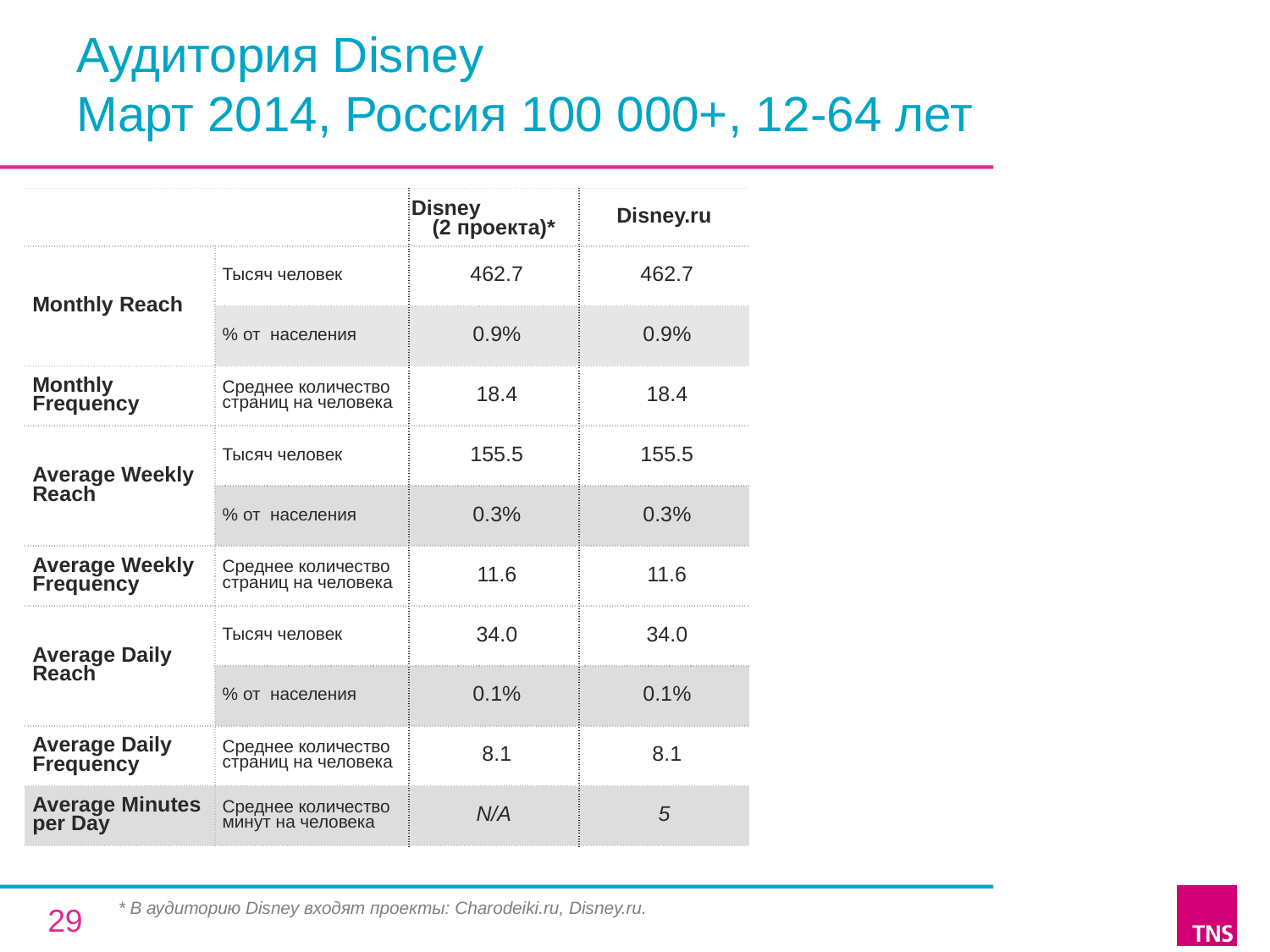

# Аудитория Disney Март 2014, Россия 100 000+, 12-64 лет
|  |  | Disney (2 проекта)\* | Disney.ru |
| --- | --- | --- | --- |
| Monthly Reach | Тысяч человек | 462.7 | 462.7 |
|  | % от населения | 0.9% | 0.9% |
| Monthly Frequency | Среднее количество страниц на человека | 18.4 | 18.4 |
| Average Weekly Reach | Тысяч человек | 155.5 | 155.5 |
|  | % от населения | 0.3% | 0.3% |
| Average Weekly Frequency | Среднее количество страниц на человека | 11.6 | 11.6 |
| Average Daily Reach | Тысяч человек | 34.0 | 34.0 |
|  | % от населения | 0.1% | 0.1% |
| Average Daily Frequency | Среднее количество страниц на человека | 8.1 | 8.1 |
| Average Minutes per Day | Среднее количество минут на человека | N/A | 5 |
* В аудиторию Disney входят проекты: Charodeiki.ru, Disney.ru.
29